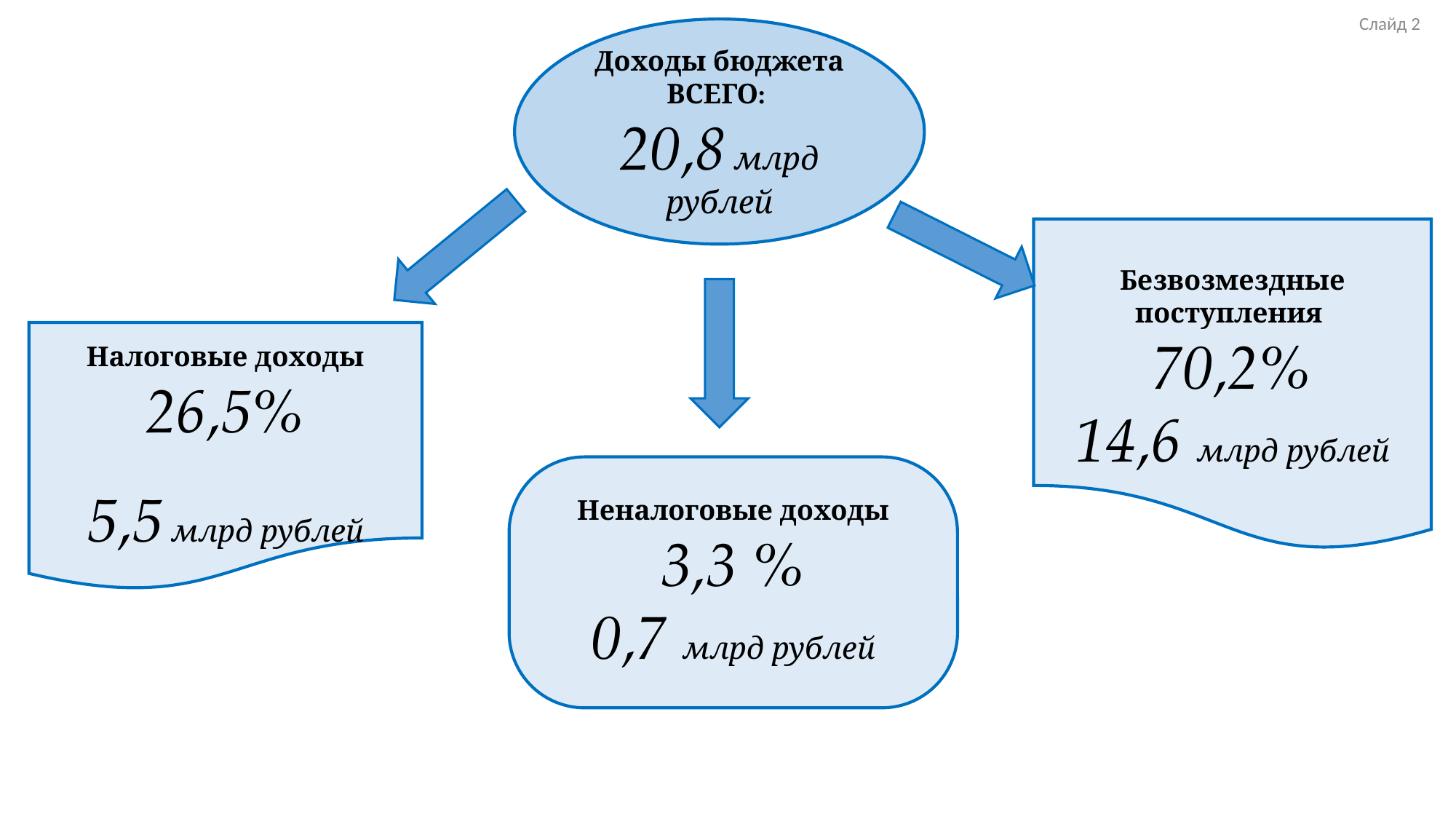

Слайд 2
Доходы бюджета ВСЕГО:
20,8 млрд рублей
#

Безвозмездные поступления
70,2%
14,6 млрд рублей

Налоговые доходы
26,5%

5,5 млрд рублей
Неналоговые доходы
3,3 %
0,7 млрд рублей